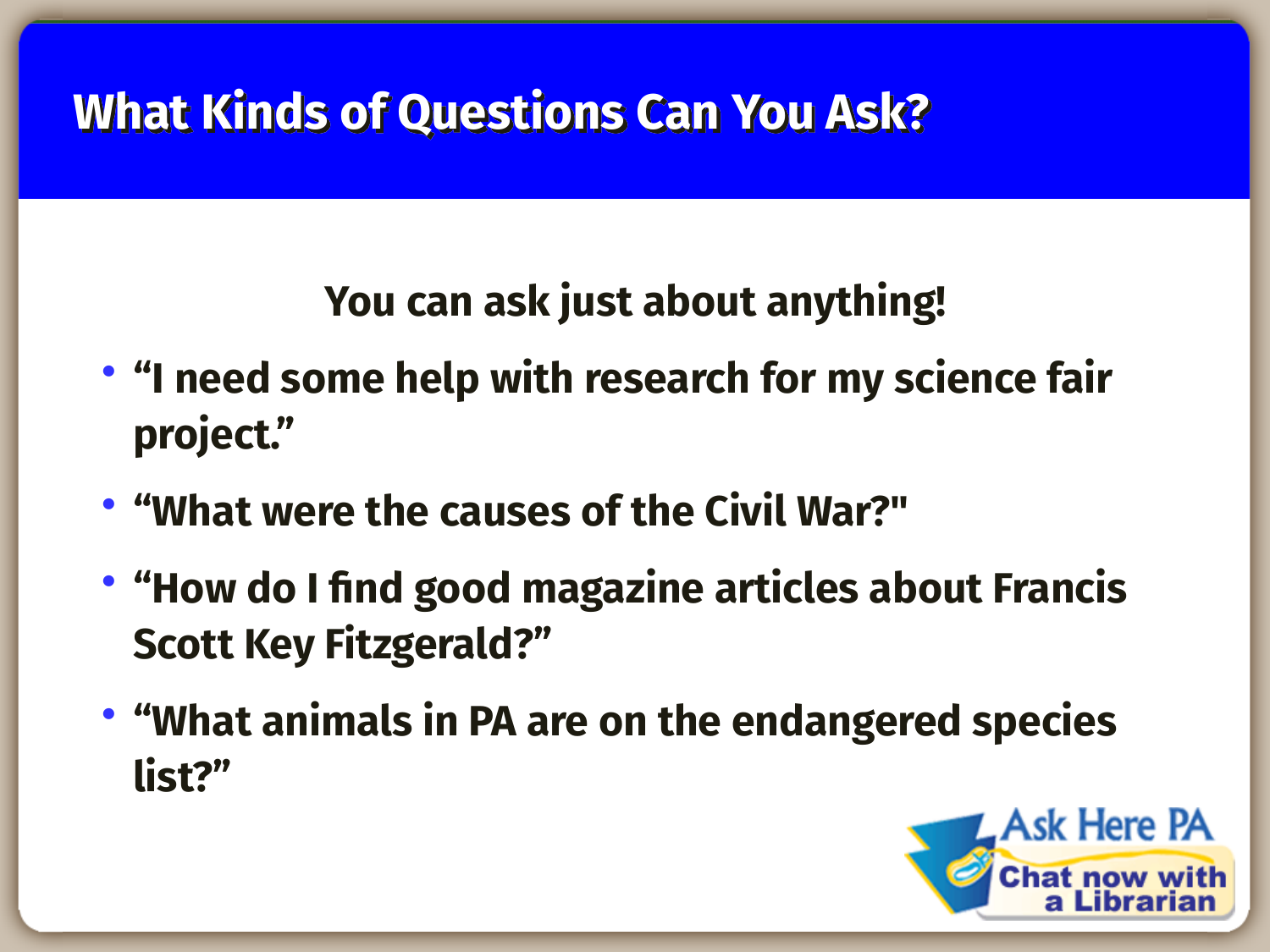

# What Kinds of Questions Can You Ask?
You can ask just about anything!
“I need some help with research for my science fair project.”
“What were the causes of the Civil War?"
“How do I find good magazine articles about Francis Scott Key Fitzgerald?”
“What animals in PA are on the endangered species list?”